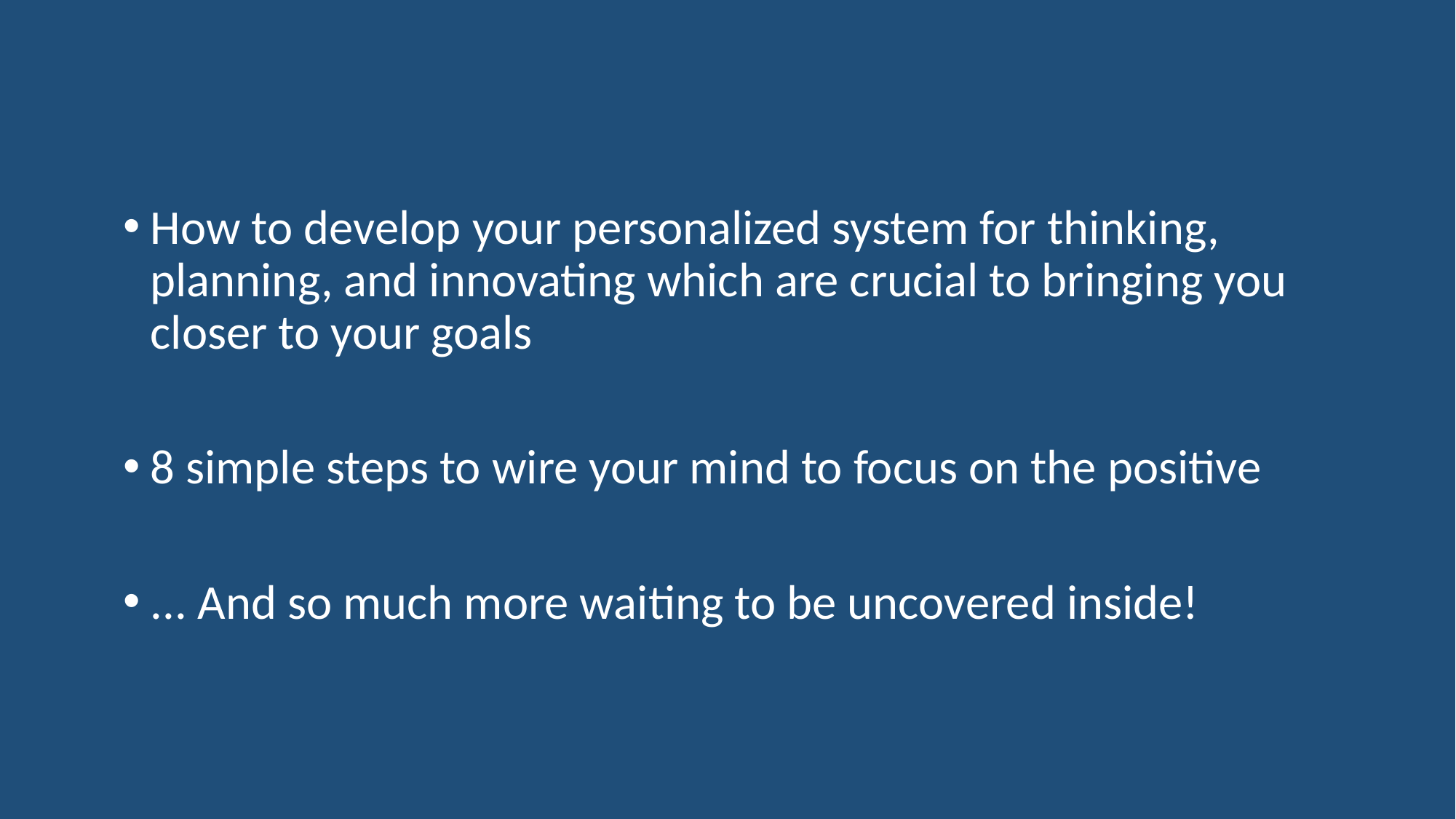

How to develop your personalized system for thinking, planning, and innovating which are crucial to bringing you closer to your goals

8 simple steps to wire your mind to focus on the positive

... And so much more waiting to be uncovered inside!